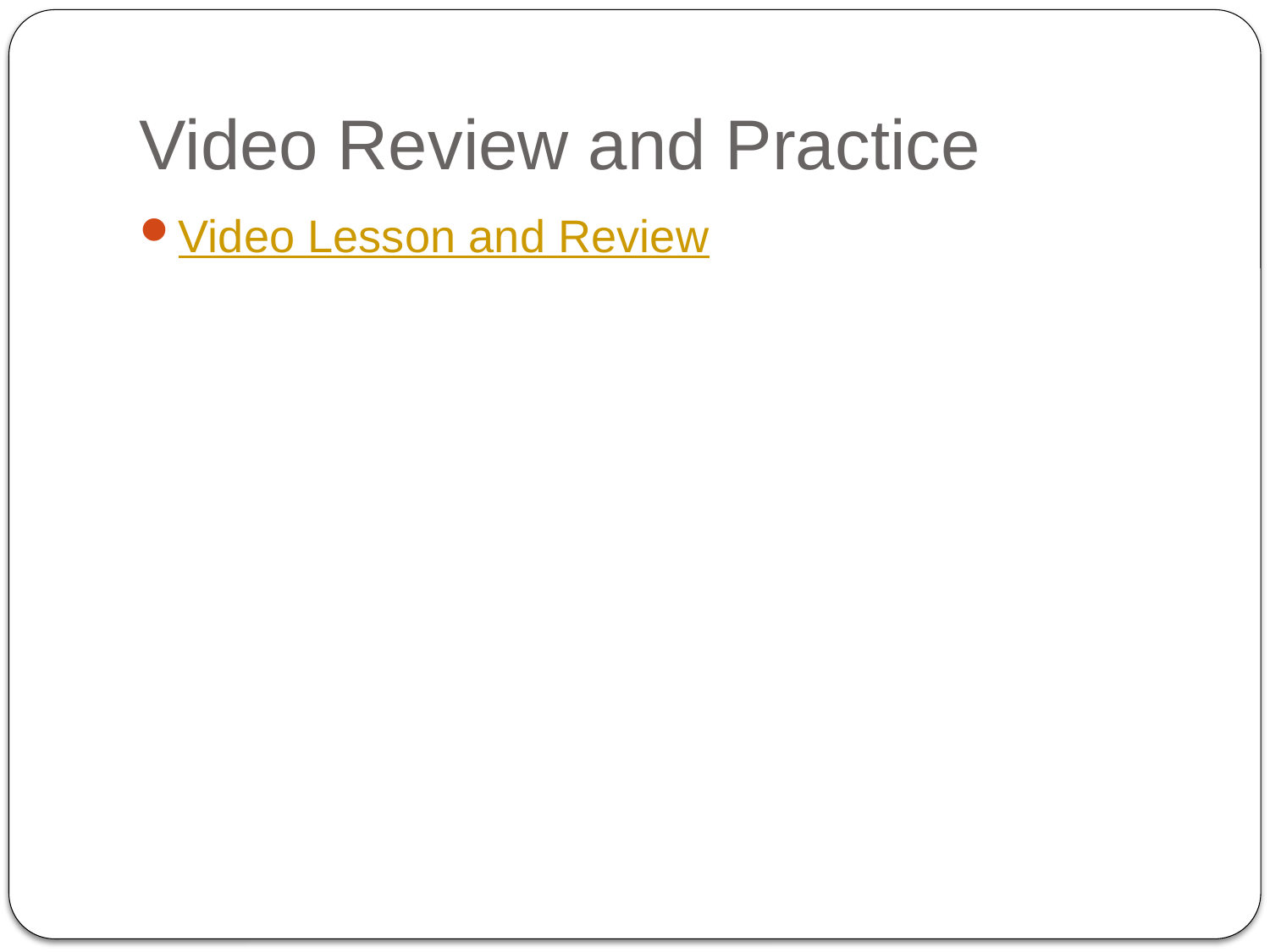

# Video Review and Practice
Video Lesson and Review